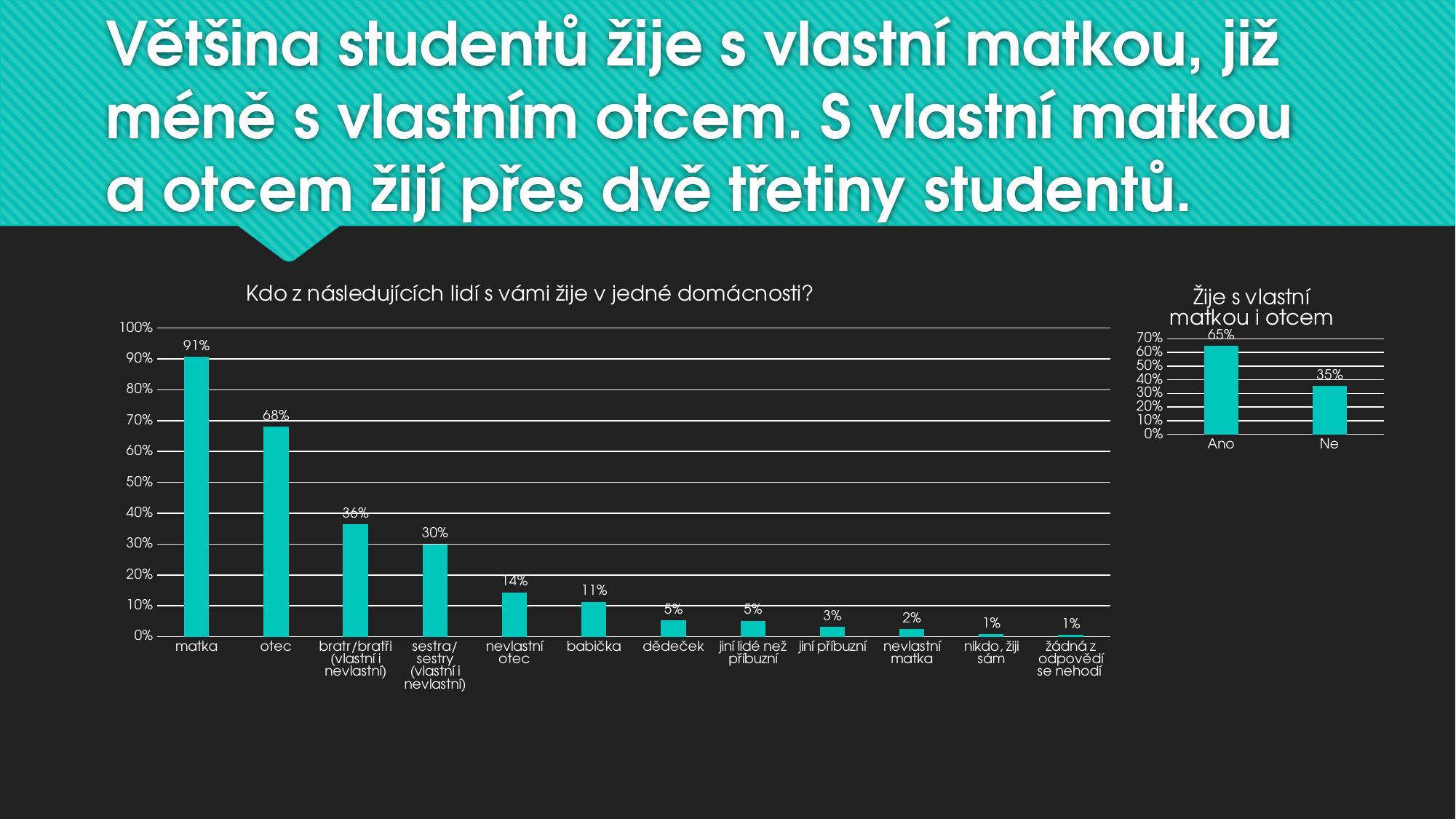

# Většina studentů žije s vlastní matkou, již méně s vlastním otcem. S vlastní matkou a otcem žijí přes dvě třetiny studentů.

### Chart: Kdo z následujících lidí s vámi žije v jedné domácnosti?

| Category |  |
|---|---|
| matka | 0.906 |
| otec | 0.68 |
| bratr/bratři (vlastní i nevlastní) | 0.364 |
| sestra/sestry (vlastní i nevlastní) | 0.299 |
| nevlastní otec | 0.143 |
| babička | 0.113 |
| dědeček | 0.052 |
| jiní lidé než příbuzní | 0.051 |
| jiní příbuzní | 0.032 |
| nevlastní matka | 0.024 |
| nikdo, žiji sám | 0.008 |
| žádná z odpovědí se nehodí  | 0.005 |

### Chart: Žije s vlastní matkou i otcem

| Category |  |
|---|---|
| Ano | 0.647 |
| Ne | 0.353 |